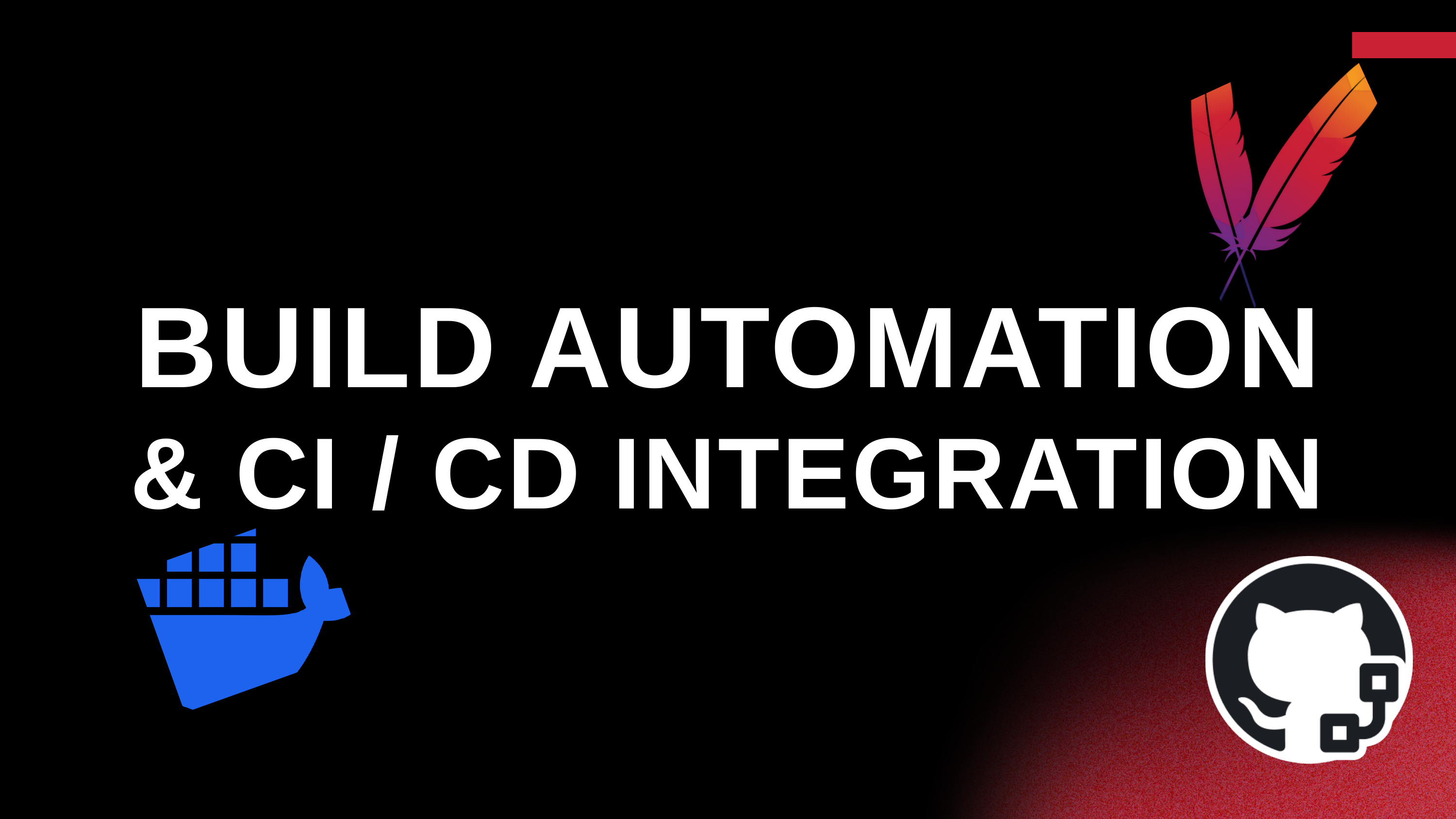

BUILD AUTOMATION
& CI / CD INTEGRATION